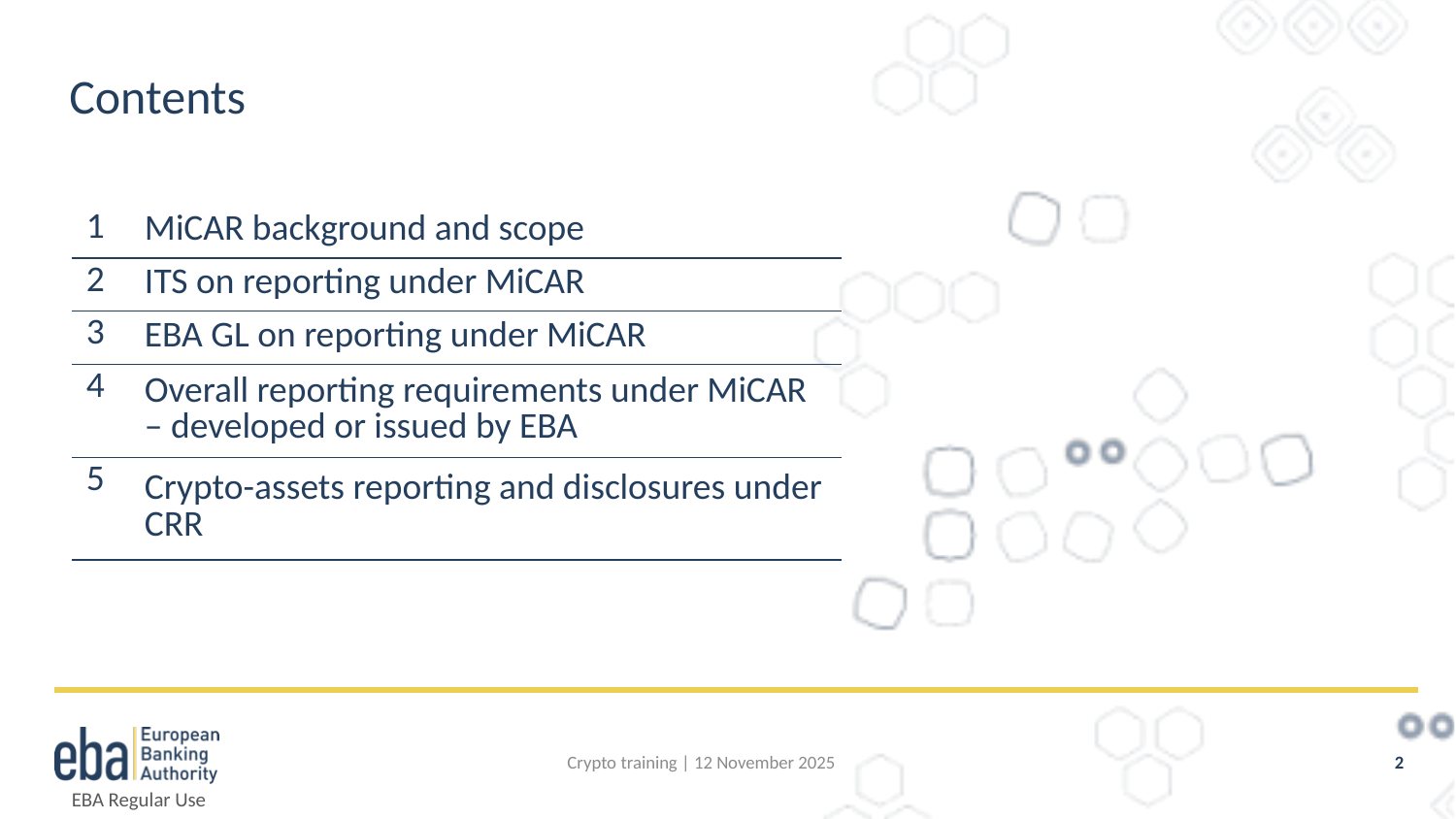

# Contents
| 1 | MiCAR background and scope |
| --- | --- |
| 2 | ITS on reporting under MiCAR |
| 3 | EBA GL on reporting under MiCAR |
| 4 | Overall reporting requirements under MiCAR – developed or issued by EBA |
| 5 | Crypto-assets reporting and disclosures under CRR |
Crypto training | 12 November 2025
2